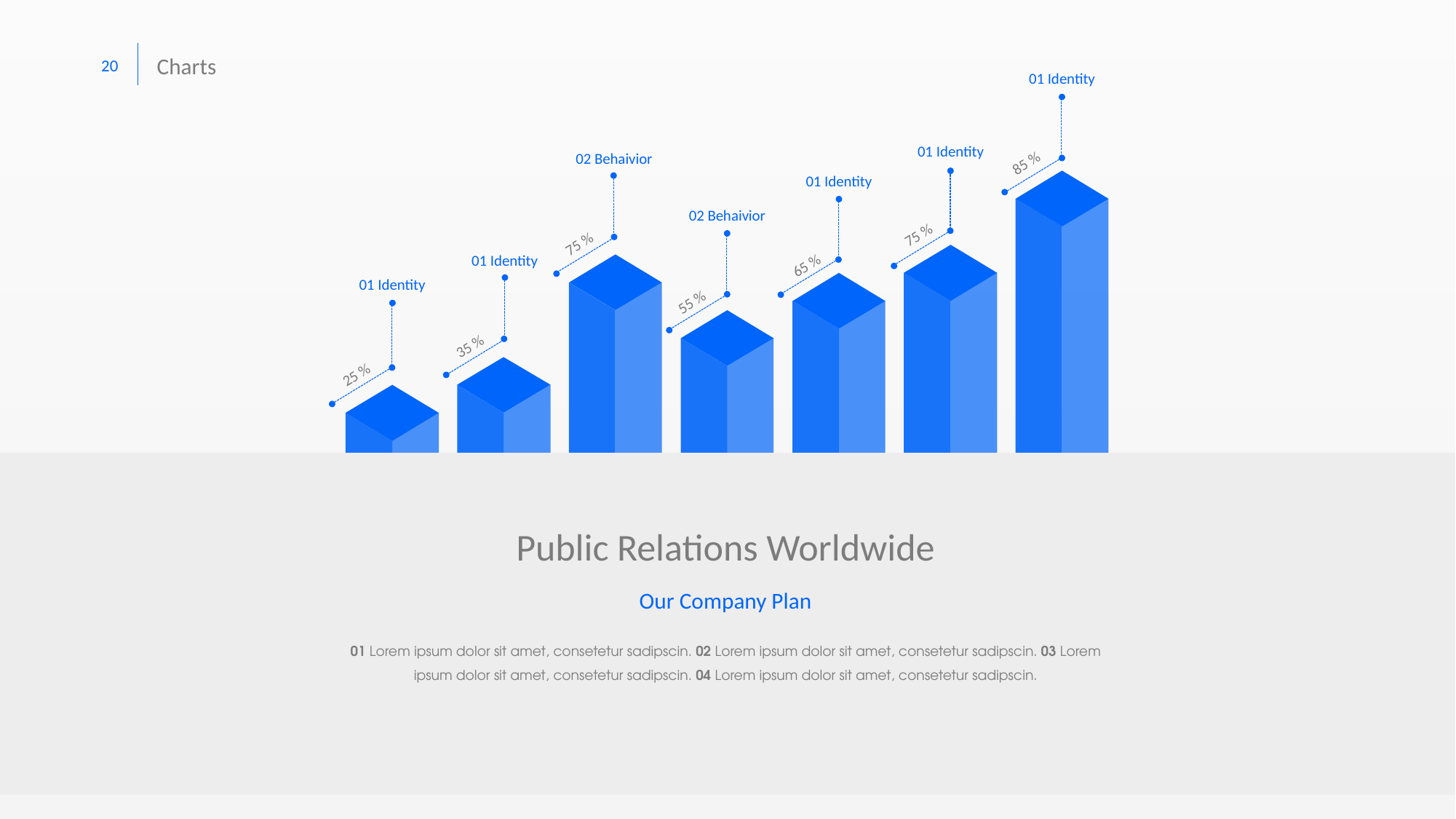

Charts
01 Identity

01 Identity
02 Behaivior
85 %

01 Identity

02 Behaivior
75 %

75 %

01 Identity
65 %

01 Identity

55 %

35 %

25 %

Public Relations Worldwide
Our Company Plan
01 Lorem ipsum dolor sit amet, consetetur sadipscin. 02 Lorem ipsum dolor sit amet, consetetur sadipscin. 03 Lorem ipsum dolor sit amet, consetetur sadipscin. 04 Lorem ipsum dolor sit amet, consetetur sadipscin.